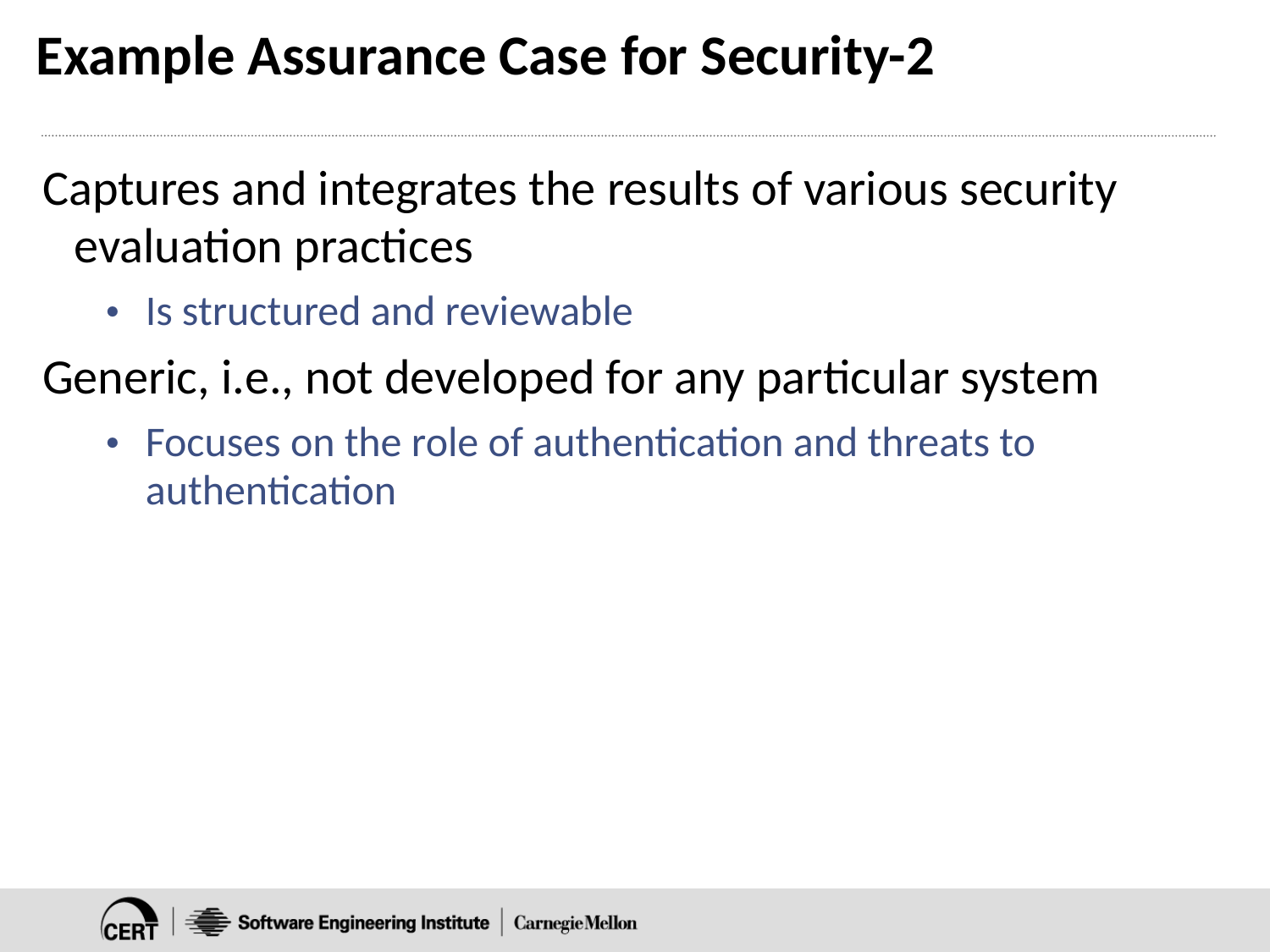

# Example Assurance Case for Security-2
Captures and integrates the results of various security evaluation practices
Is structured and reviewable
Generic, i.e., not developed for any particular system
Focuses on the role of authentication and threats to authentication